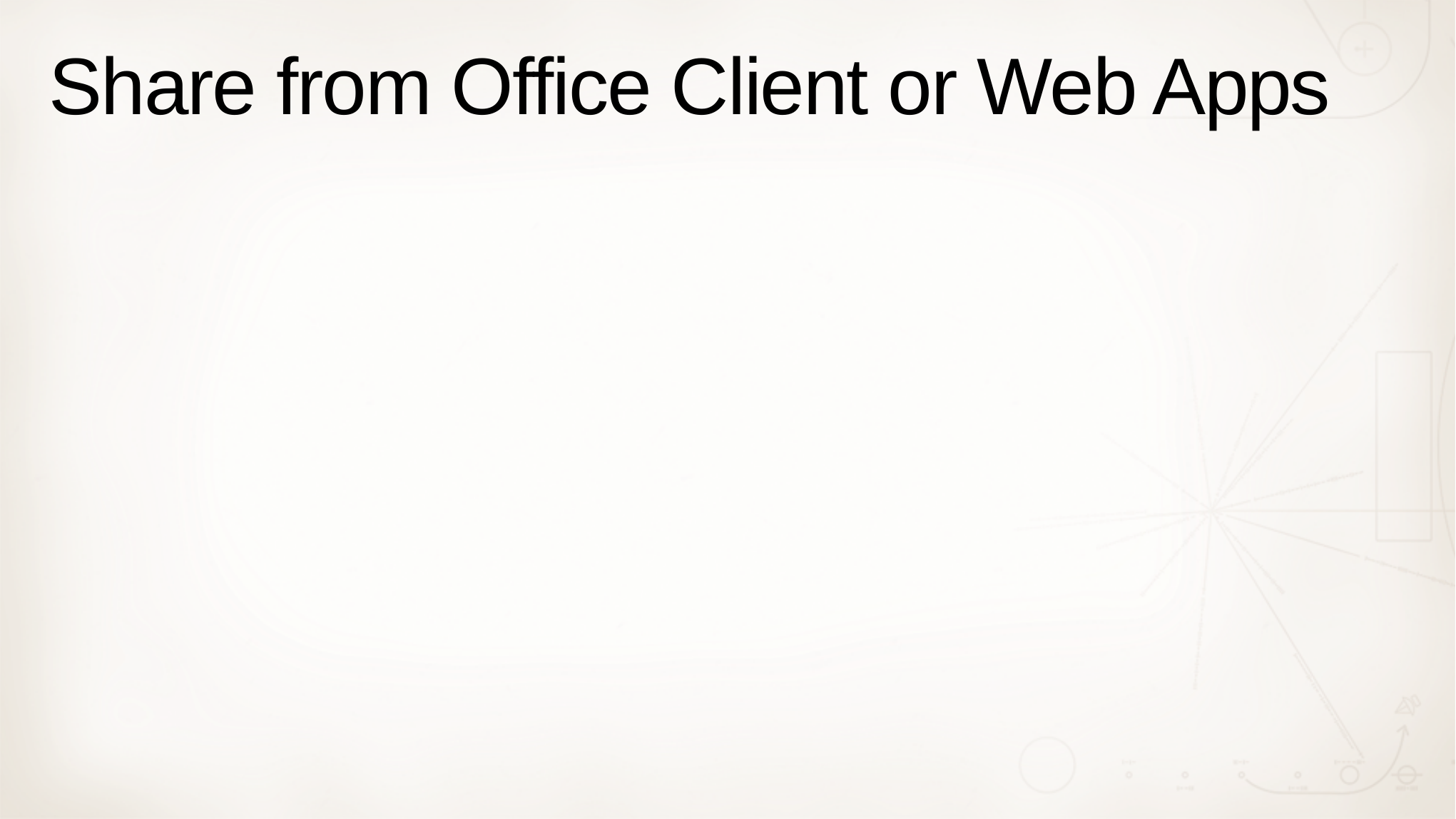

# Share from Office Client or Web Apps